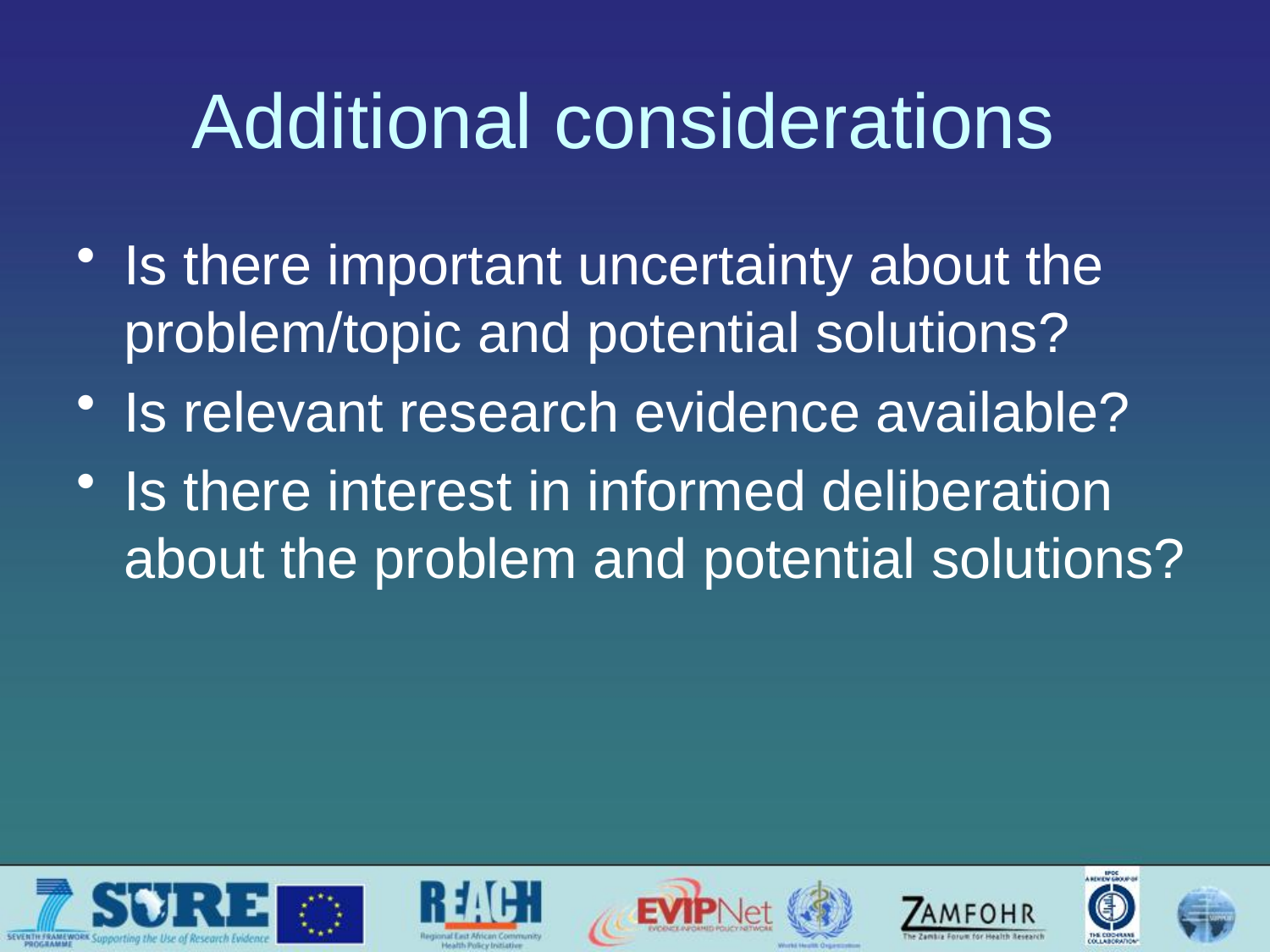

# Additional considerations
Is there important uncertainty about the problem/topic and potential solutions?
Is relevant research evidence available?
Is there interest in informed deliberation about the problem and potential solutions?